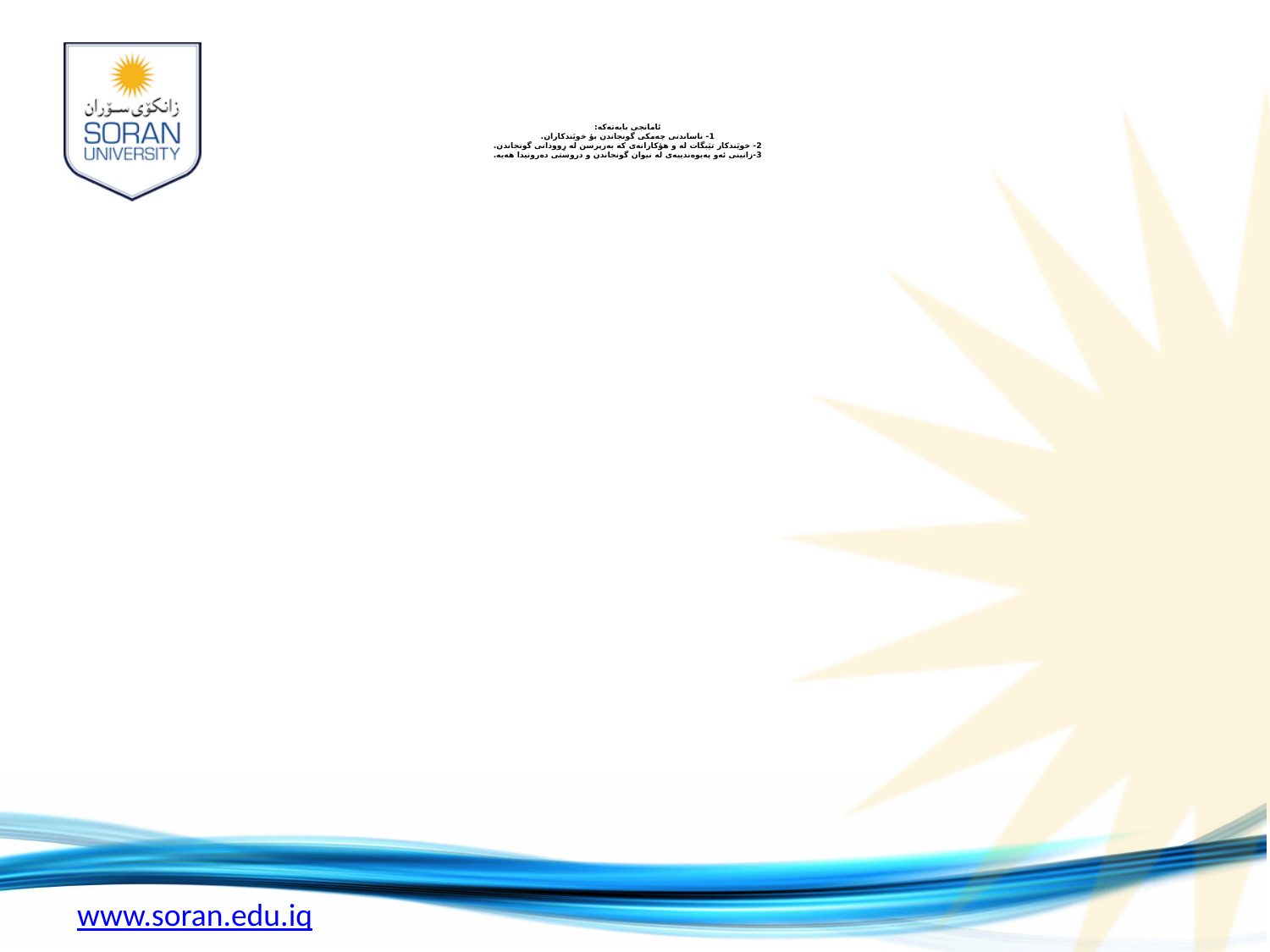

# ئامانجى بابه‌ته‌كه‌: 1- ناساندنى چه‌مكى گونجاندن بؤ خويَندكاران. 2- خويَندكار تيَبگات له‌ و هؤكارانه‌ى كه‌ به‌رپرسن له‌ رِوودانى گونجاندن. 3-زانينى ئه‌و په‌يوه‌ندييه‌ى له‌ نيوان گونجاندن و دروستى ده‌رونيدا هه‌يه‌.